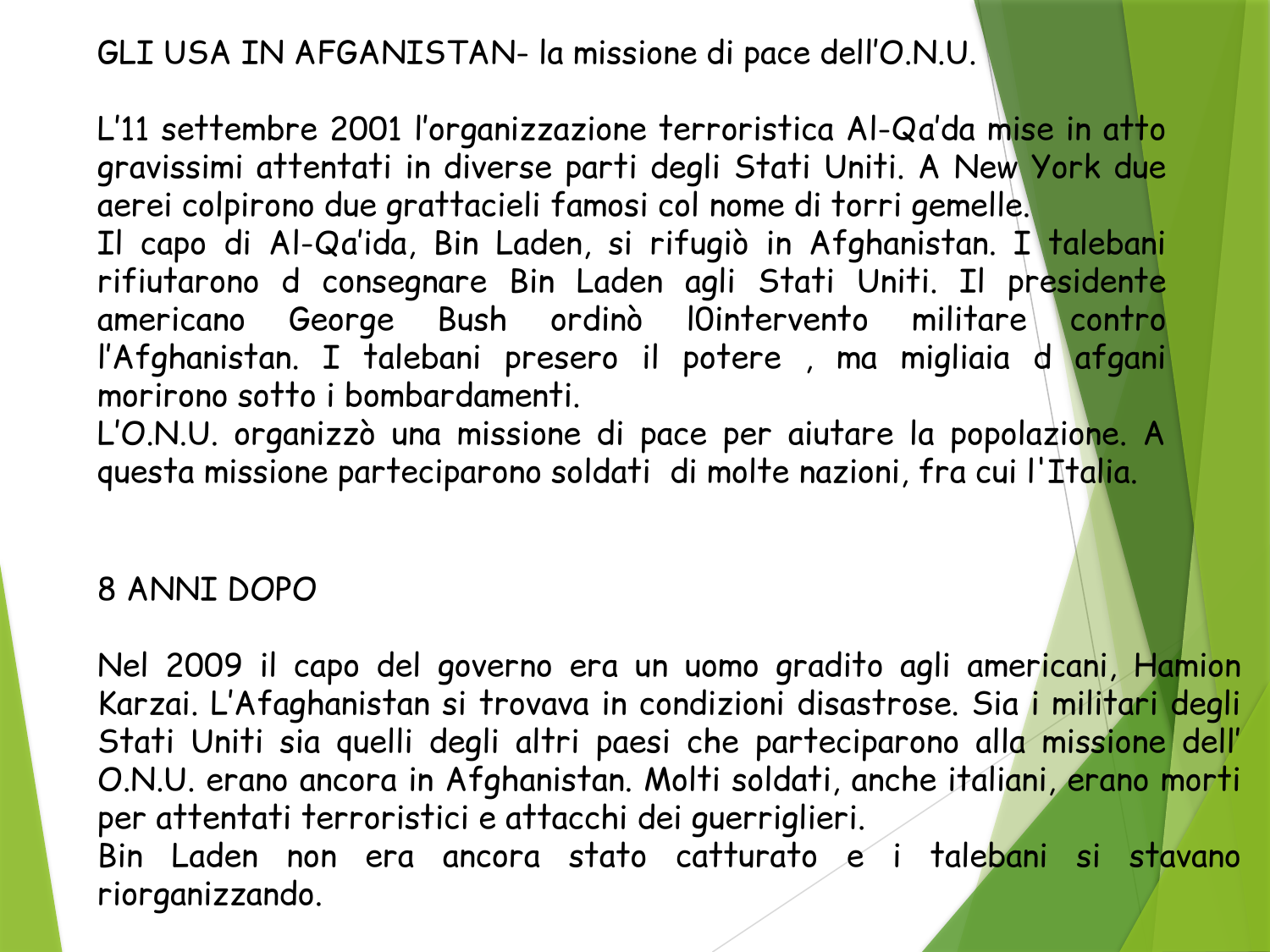

GLI USA IN AFGANISTAN- la missione di pace dell’O.N.U.

L’11 settembre 2001 l’organizzazione terroristica Al-Qa’da mise in atto gravissimi attentati in diverse parti degli Stati Uniti. A New York due aerei colpirono due grattacieli famosi col nome di torri gemelle.
Il capo di Al-Qa’ida, Bin Laden, si rifugiò in Afghanistan. I talebani rifiutarono d consegnare Bin Laden agli Stati Uniti. Il presidente americano George Bush ordinò l0intervento militare contro l’Afghanistan. I talebani presero il potere , ma migliaia d afgani morirono sotto i bombardamenti.
L’O.N.U. organizzò una missione di pace per aiutare la popolazione. A questa missione parteciparono soldati  di molte nazioni, fra cui l'Italia.
8 ANNI DOPO

Nel 2009 il capo del governo era un uomo gradito agli americani, Hamion Karzai. L’Afaghanistan si trovava in condizioni disastrose. Sia i militari degli Stati Uniti sia quelli degli altri paesi che parteciparono alla missione dell’ O.N.U. erano ancora in Afghanistan. Molti soldati, anche italiani, erano morti per attentati terroristici e attacchi dei guerriglieri.
Bin Laden non era ancora stato catturato e i talebani si stavano riorganizzando.